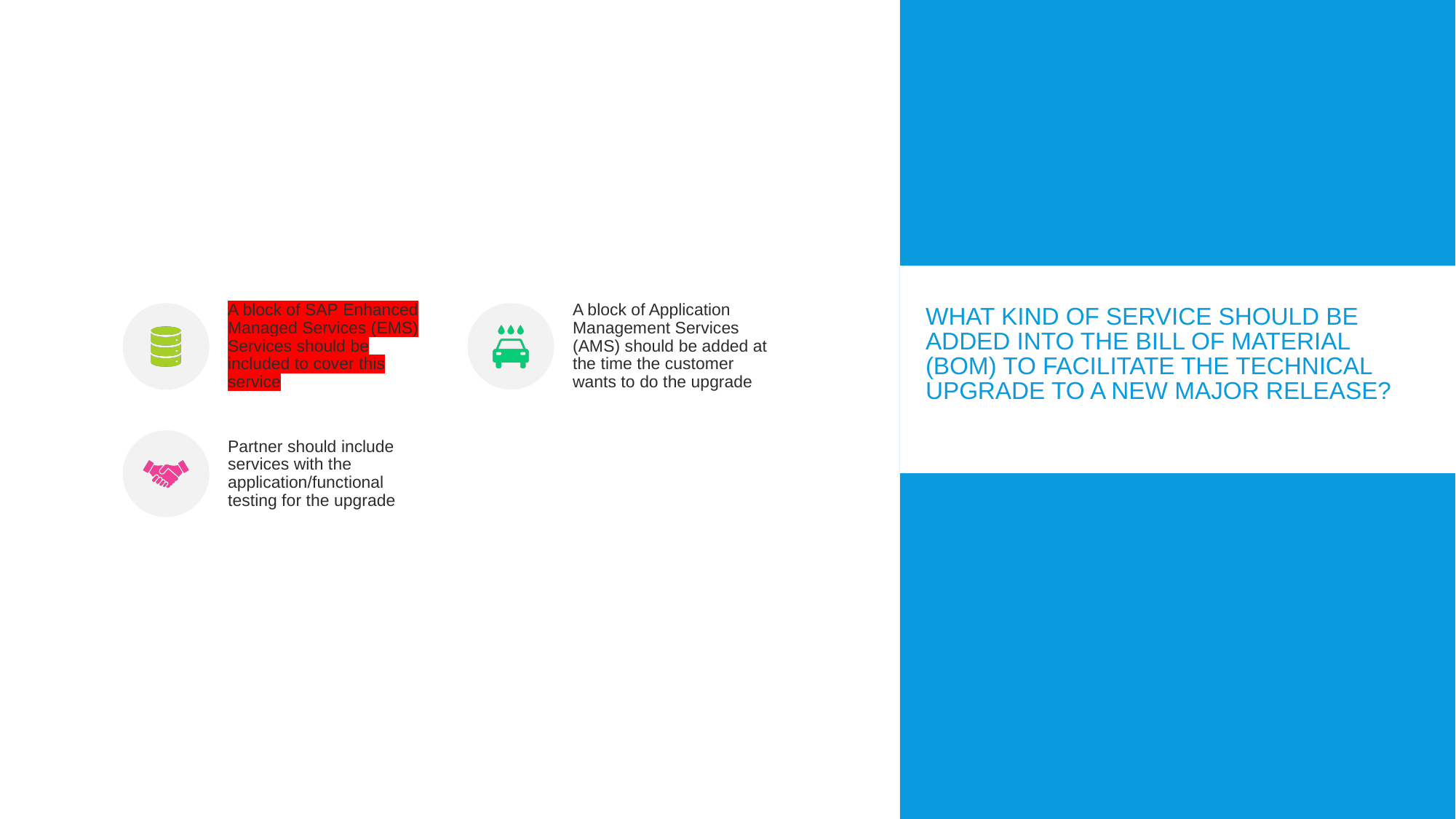

A block of SAP Enhanced Managed Services (EMS) Services should be included to cover this service
A block of Application Management Services (AMS) should be added at the time the customer wants to do the upgrade
Partner should include services with the application/functional testing for the upgrade

# What Kind of Service should be added into the Bill of Material (BOM) to facilitate the technical upgrade to a new Major Release?